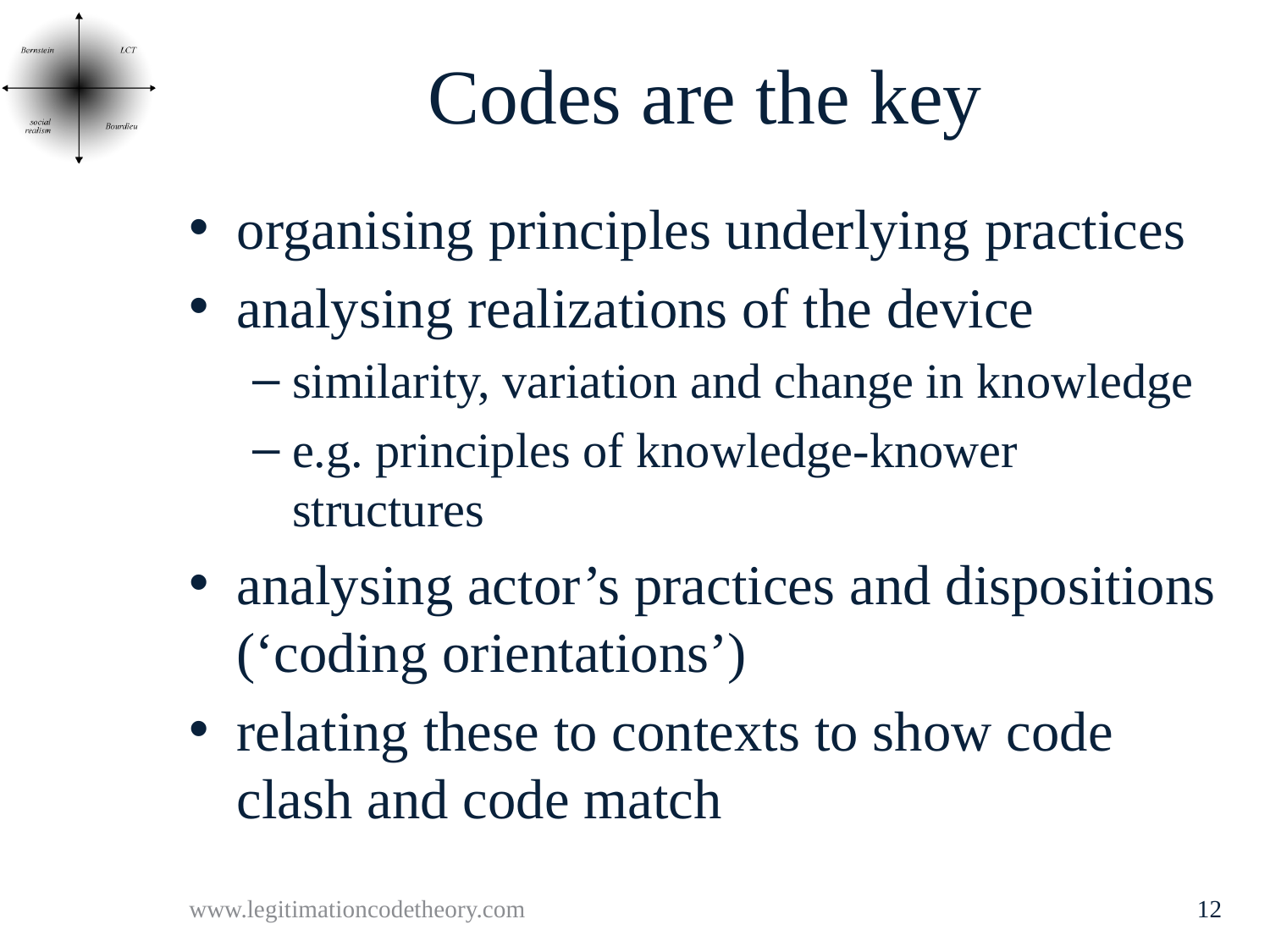

# Codes are the key

organising principles underlying practices
analysing realizations of the device
similarity, variation and change in knowledge
e.g. principles of knowledge-knower structures
analysing actor’s practices and dispositions (‘coding orientations’)
relating these to contexts to show code clash and code match
www.legitimationcodetheory.com
12